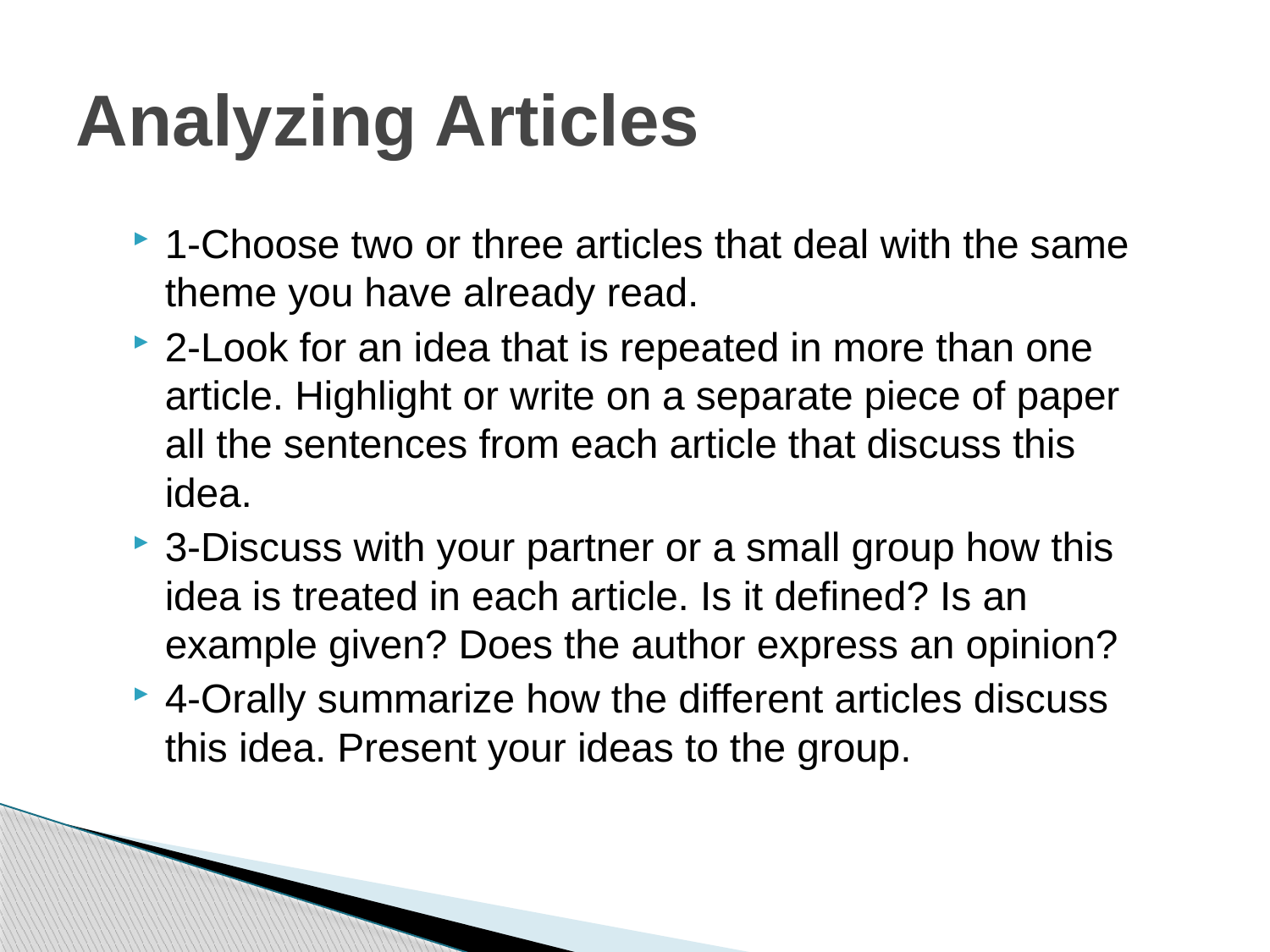

# Analyzing Articles
1-Choose two or three articles that deal with the same theme you have already read.
2-Look for an idea that is repeated in more than one article. Highlight or write on a separate piece of paper all the sentences from each article that discuss this idea.
3-Discuss with your partner or a small group how this idea is treated in each article. Is it defined? Is an example given? Does the author express an opinion?
4-Orally summarize how the different articles discuss this idea. Present your ideas to the group.